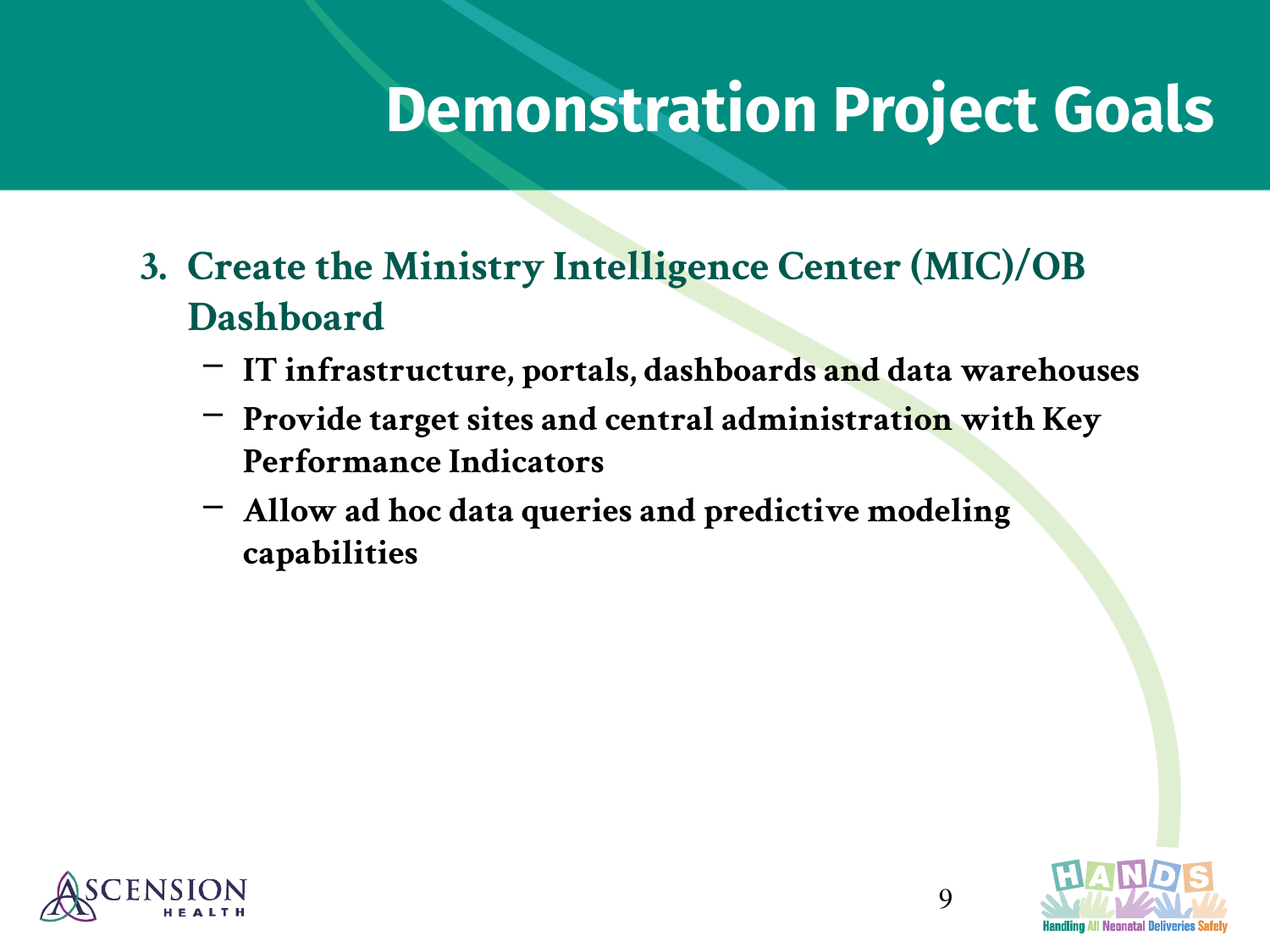

# Demonstration Project Goals
Create the Ministry Intelligence Center (MIC)/OB Dashboard
IT infrastructure, portals, dashboards and data warehouses
Provide target sites and central administration with Key Performance Indicators
Allow ad hoc data queries and predictive modeling capabilities
9